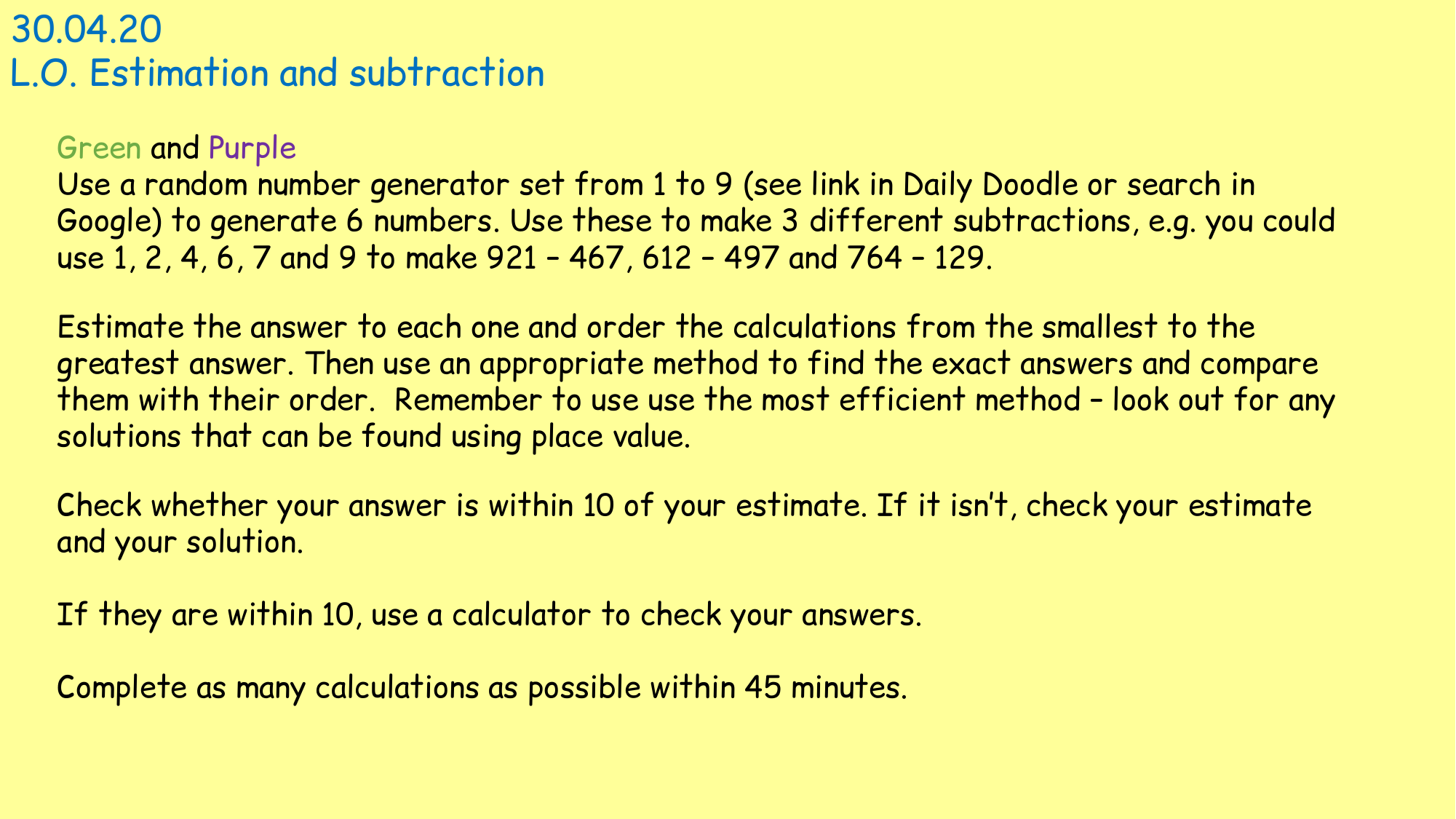

30.04.20
L.O. Estimation and subtraction
Green and Purple
Use a random number generator set from 1 to 9 (see link in Daily Doodle or search in Google) to generate 6 numbers. Use these to make 3 different subtractions, e.g. you could use 1, 2, 4, 6, 7 and 9 to make 921 – 467, 612 – 497 and 764 – 129.

Estimate the answer to each one and order the calculations from the smallest to the greatest answer. Then use an appropriate method to find the exact answers and compare them with their order.  Remember to use use the most efficient method – look out for any solutions that can be found using place value.

Check whether your answer is within 10 of your estimate. If it isn’t, check your estimate and your solution.

If they are within 10, use a calculator to check your answers.

Complete as many calculations as possible within 45 minutes.